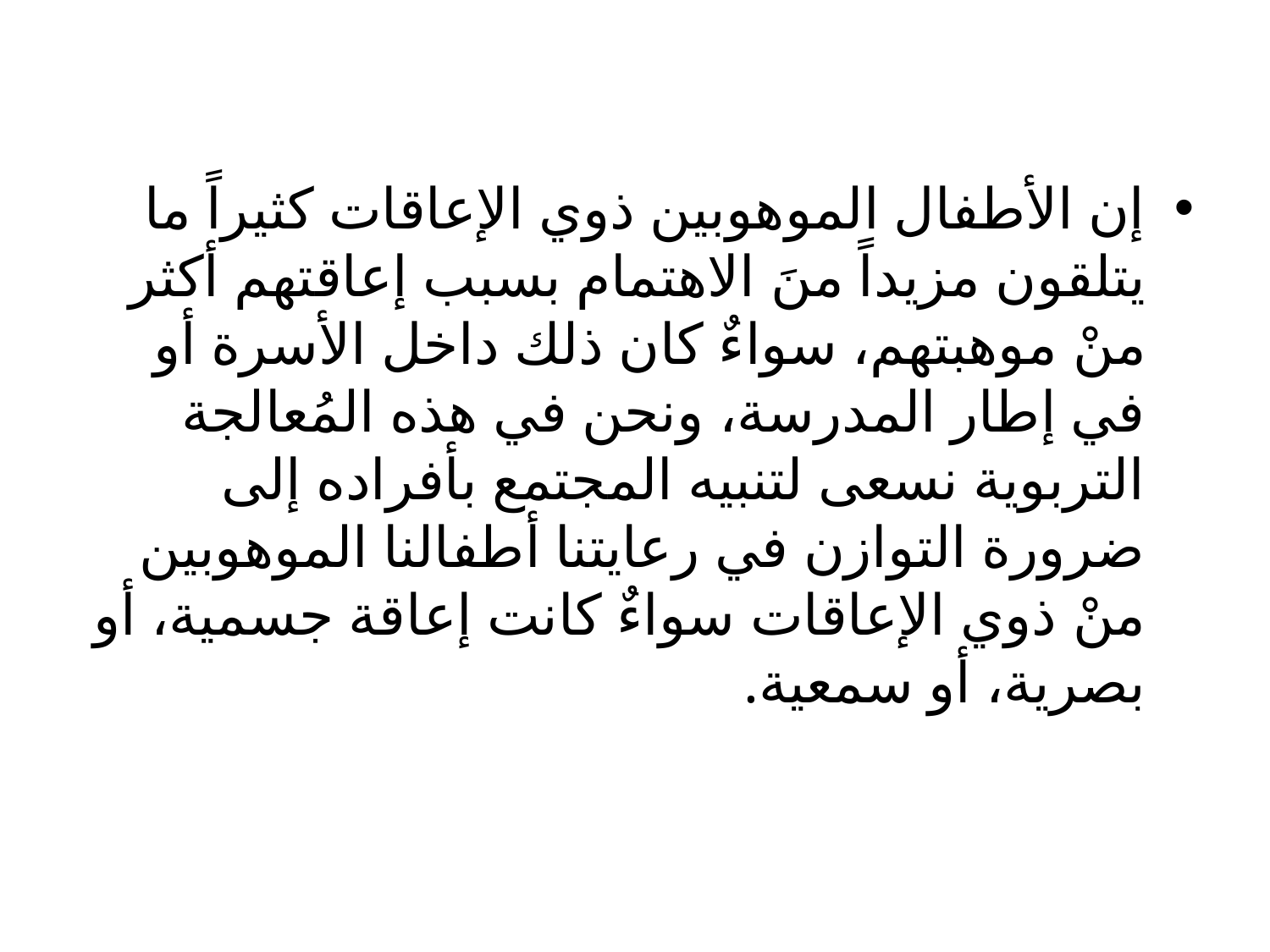

إن الأطفال الموهوبين ذوي الإعاقات كثيراً ما يتلقون مزيداً منَ الاهتمام بسبب إعاقتهم أكثر منْ موهبتهم، سواءٌ كان ذلك داخل الأسرة أو في إطار المدرسة، ونحن في هذه المُعالجة التربوية نسعى لتنبيه المجتمع بأفراده إلى ضرورة التوازن في رعايتنا أطفالنا الموهوبين منْ ذوي الإعاقات سواءٌ كانت إعاقة جسمية، أو بصرية، أو سمعية.